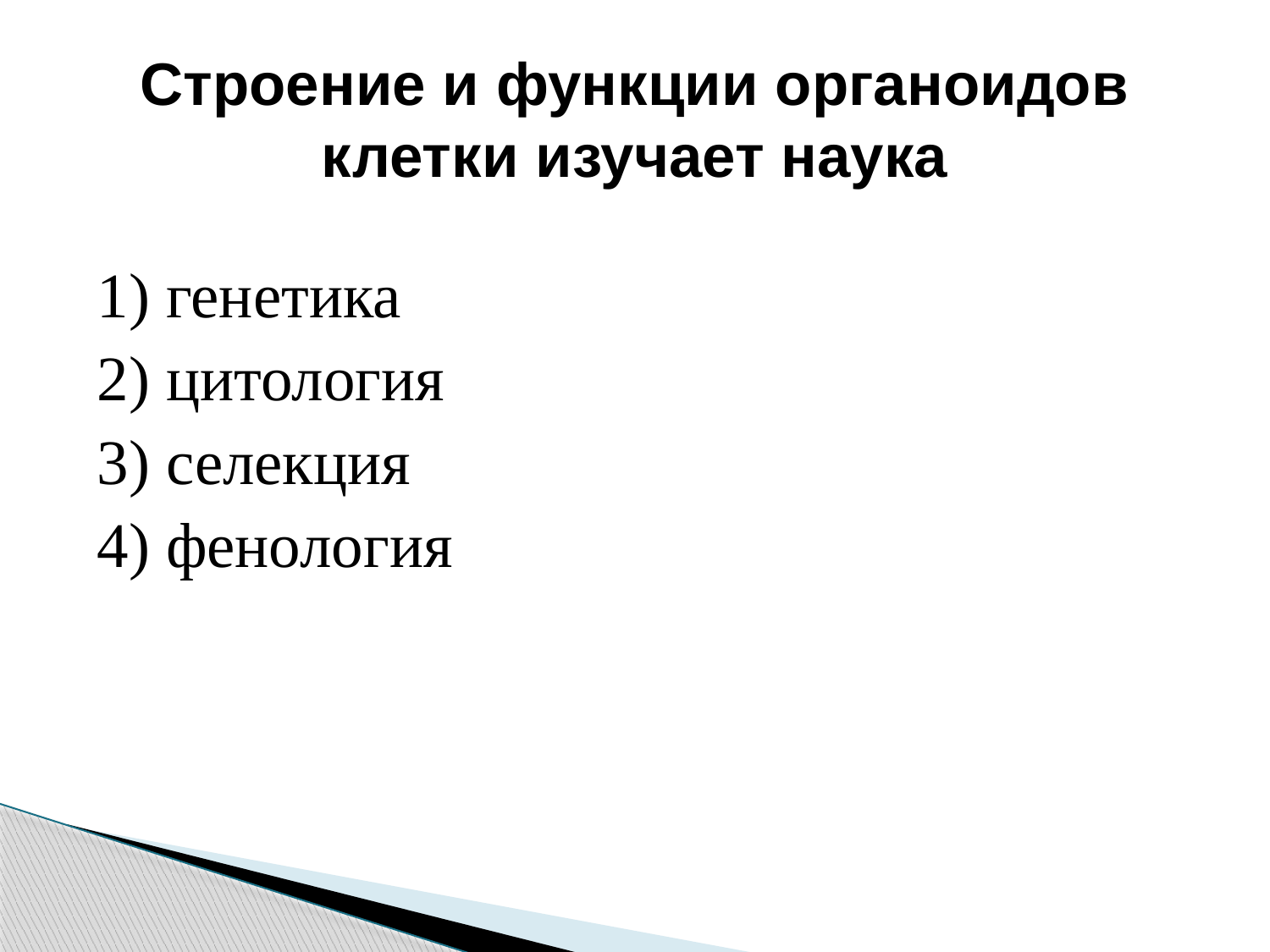

# Строение и функции органоидов клетки изучает наука
1) генетика
2) цитология
3) селекция
4) фенология